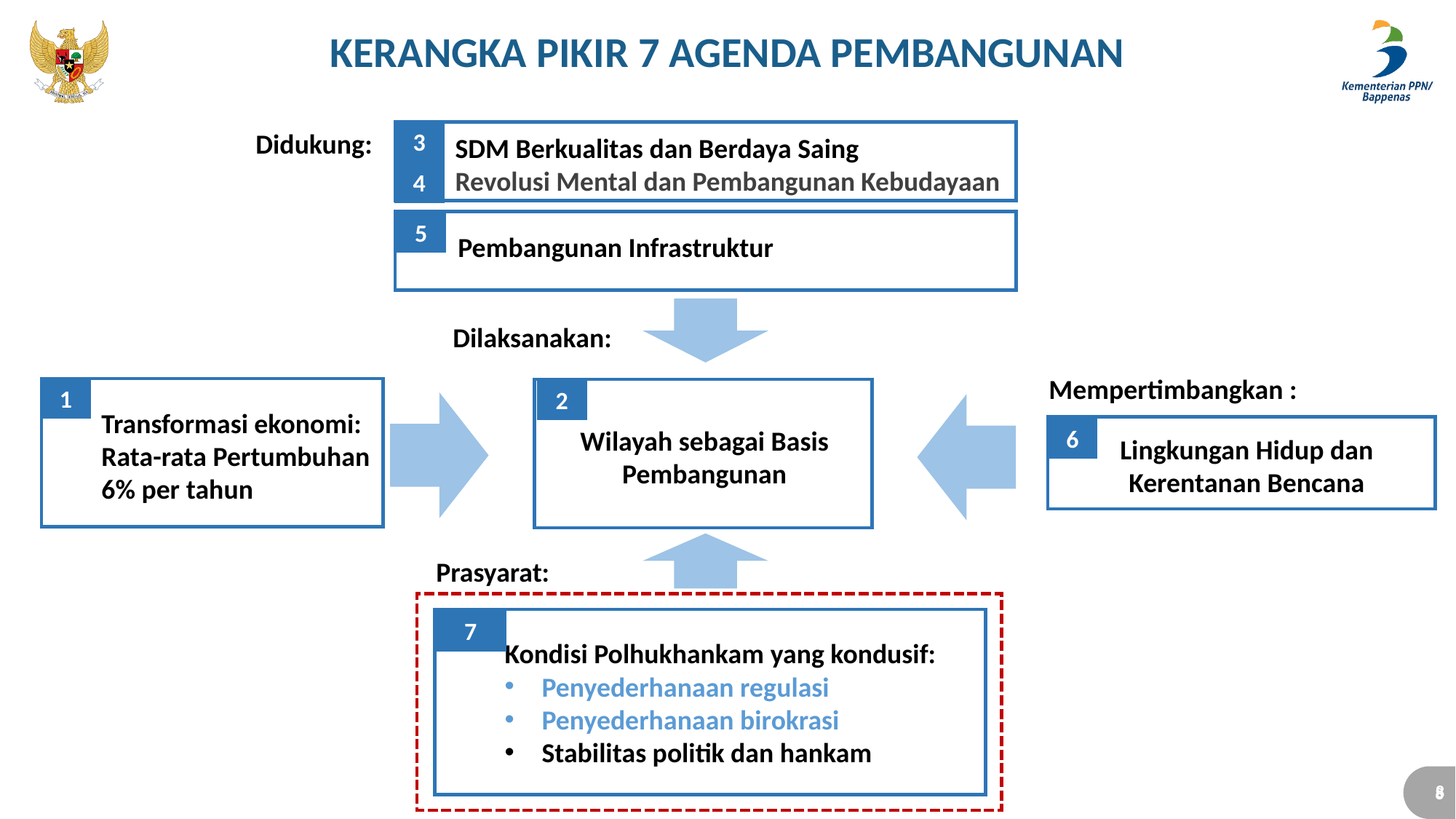

KERANGKA PIKIR 7 AGENDA PEMBANGUNAN
3
Didukung:

SDM Berkualitas dan Berdaya Saing
Revolusi Mental dan Pembangunan Kebudayaan
4

5
Pembangunan Infrastruktur

Dilaksanakan:
Mempertimbangkan :
1

Transformasi ekonomi:
Rata-rata Pertumbuhan 6% per tahun
2

Wilayah sebagai Basis Pembangunan

6
Lingkungan Hidup dan Kerentanan Bencana

 Prasyarat:

7
Kondisi Polhukhankam yang kondusif:
Penyederhanaan regulasi
Penyederhanaan birokrasi
Stabilitas politik dan hankam
8
8